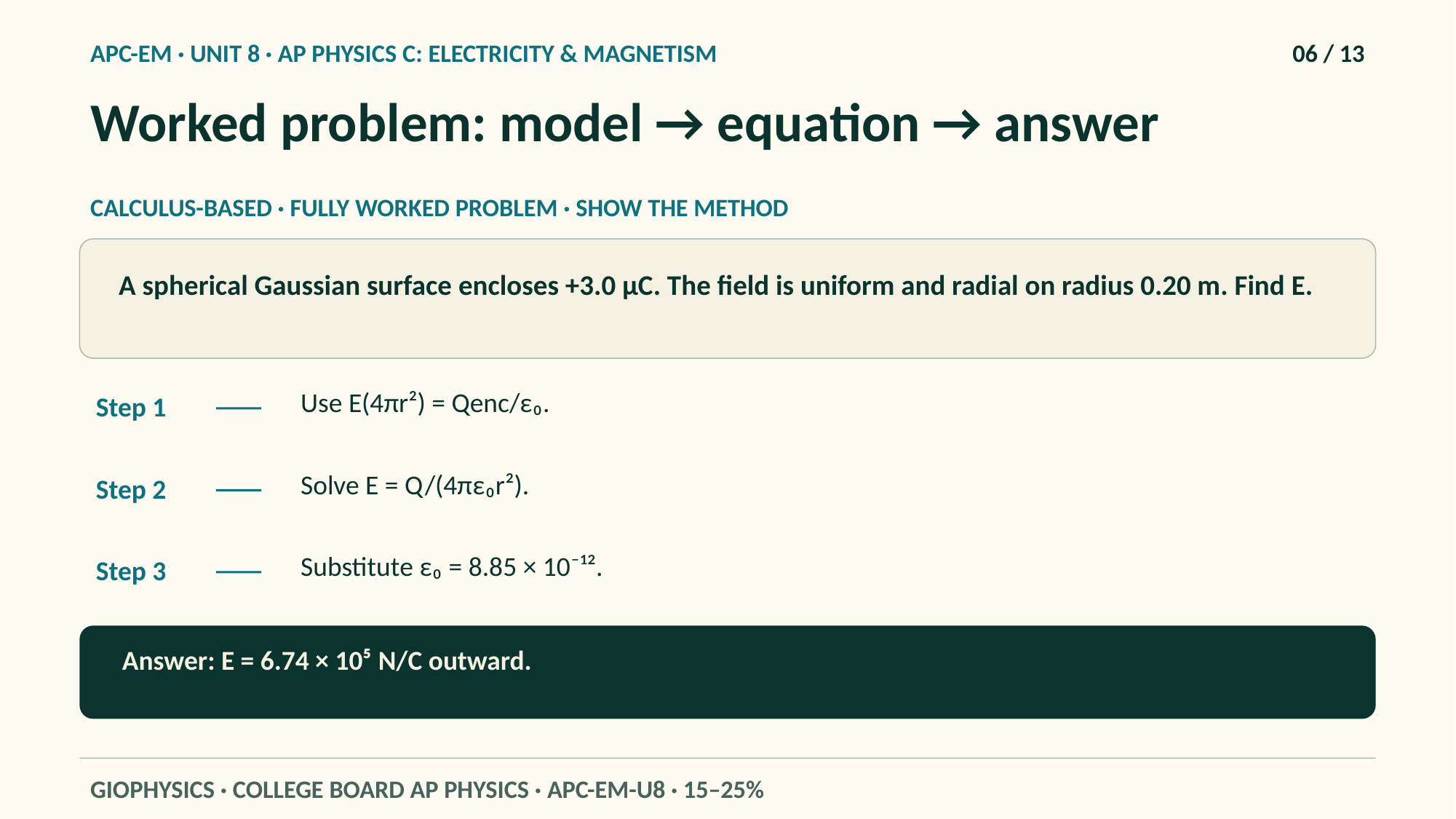

APC-EM · UNIT 8 · AP PHYSICS C: ELECTRICITY & MAGNETISM
06 / 13
Worked problem: model → equation → answer
CALCULUS-BASED · FULLY WORKED PROBLEM · SHOW THE METHOD

A spherical Gaussian surface encloses +3.0 μC. The field is uniform and radial on radius 0.20 m. Find E.
Use E(4πr²) = Qenc/ε₀.
Step 1

Solve E = Q/(4πε₀r²).
Step 2

Substitute ε₀ = 8.85 × 10⁻¹².
Step 3

Answer: E = 6.74 × 10⁵ N/C outward.

GIOPHYSICS · COLLEGE BOARD AP PHYSICS · APC-EM-U8 · 15–25%